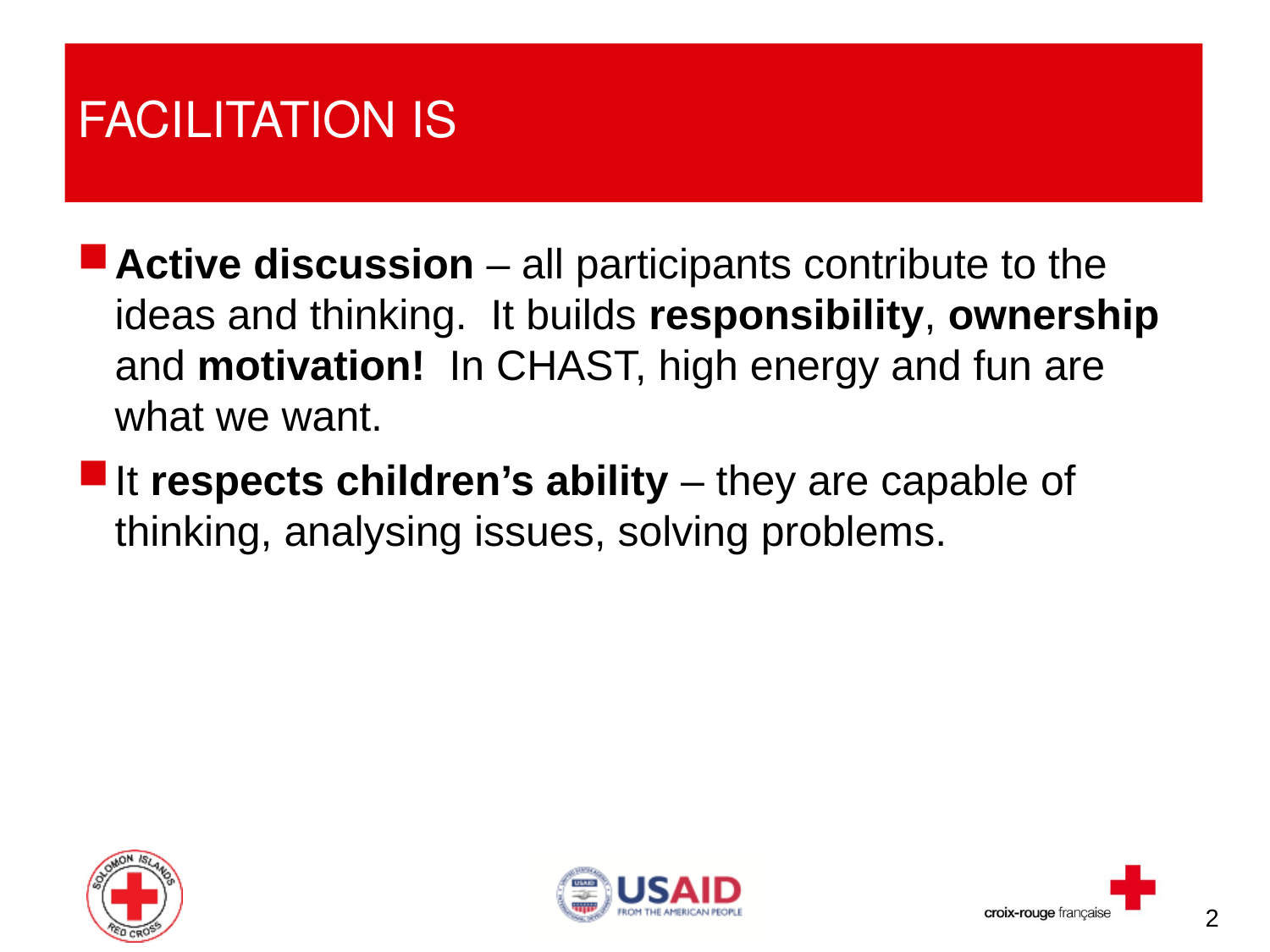

# Facilitation is
Active discussion – all participants contribute to the ideas and thinking.  It builds responsibility, ownership and motivation!  In CHAST, high energy and fun are what we want.
It respects children’s ability – they are capable of thinking, analysing issues, solving problems.
2